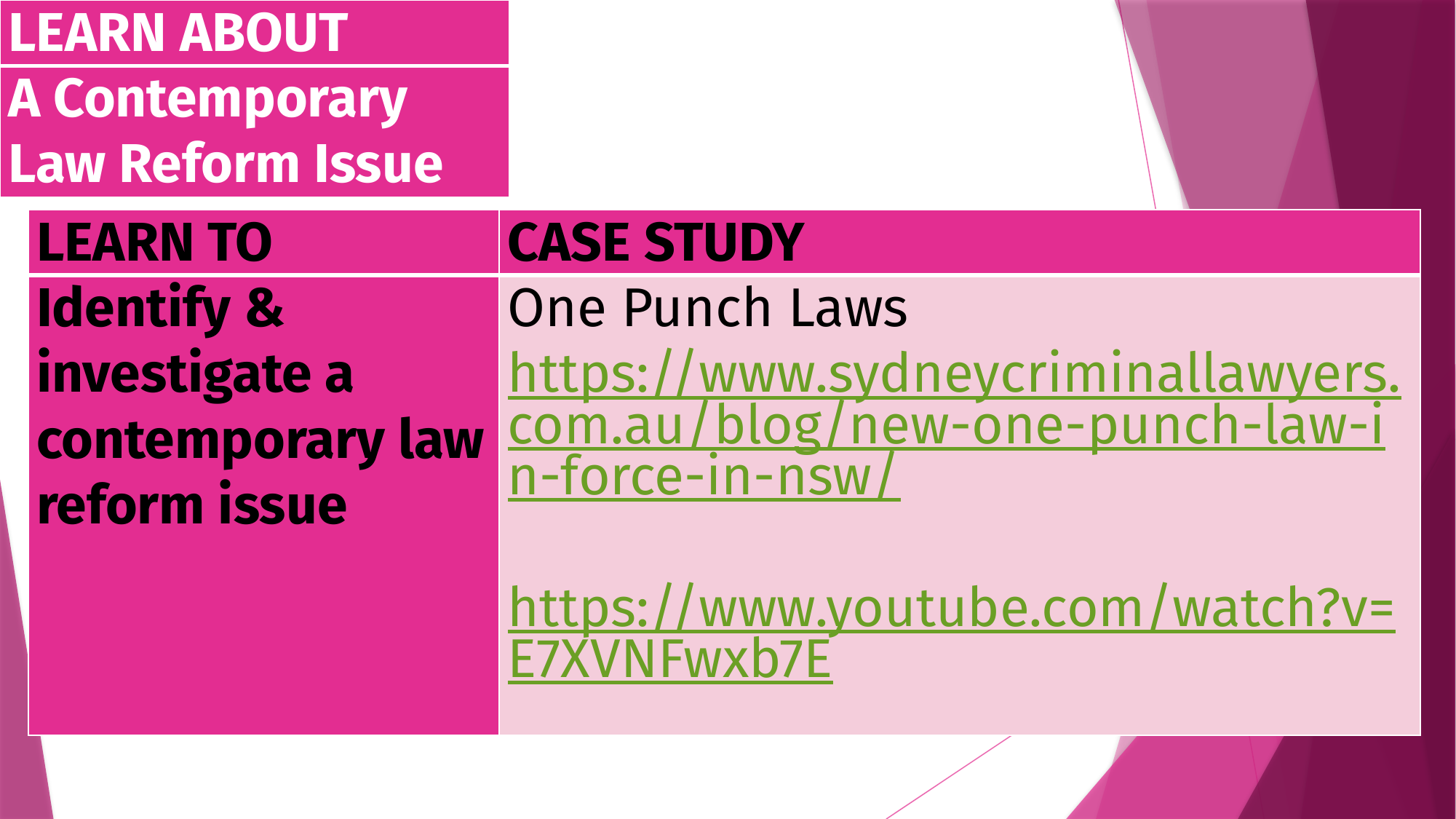

| LEARN ABOUT |
| --- |
| A Contemporary Law Reform Issue |
| LEARN TO | CASE STUDY |
| --- | --- |
| Identify & investigate a contemporary law reform issue | One Punch Laws https://www.sydneycriminallawyers.com.au/blog/new-one-punch-law-in-force-in-nsw/   https://www.youtube.com/watch?v=E7XVNFwxb7E |